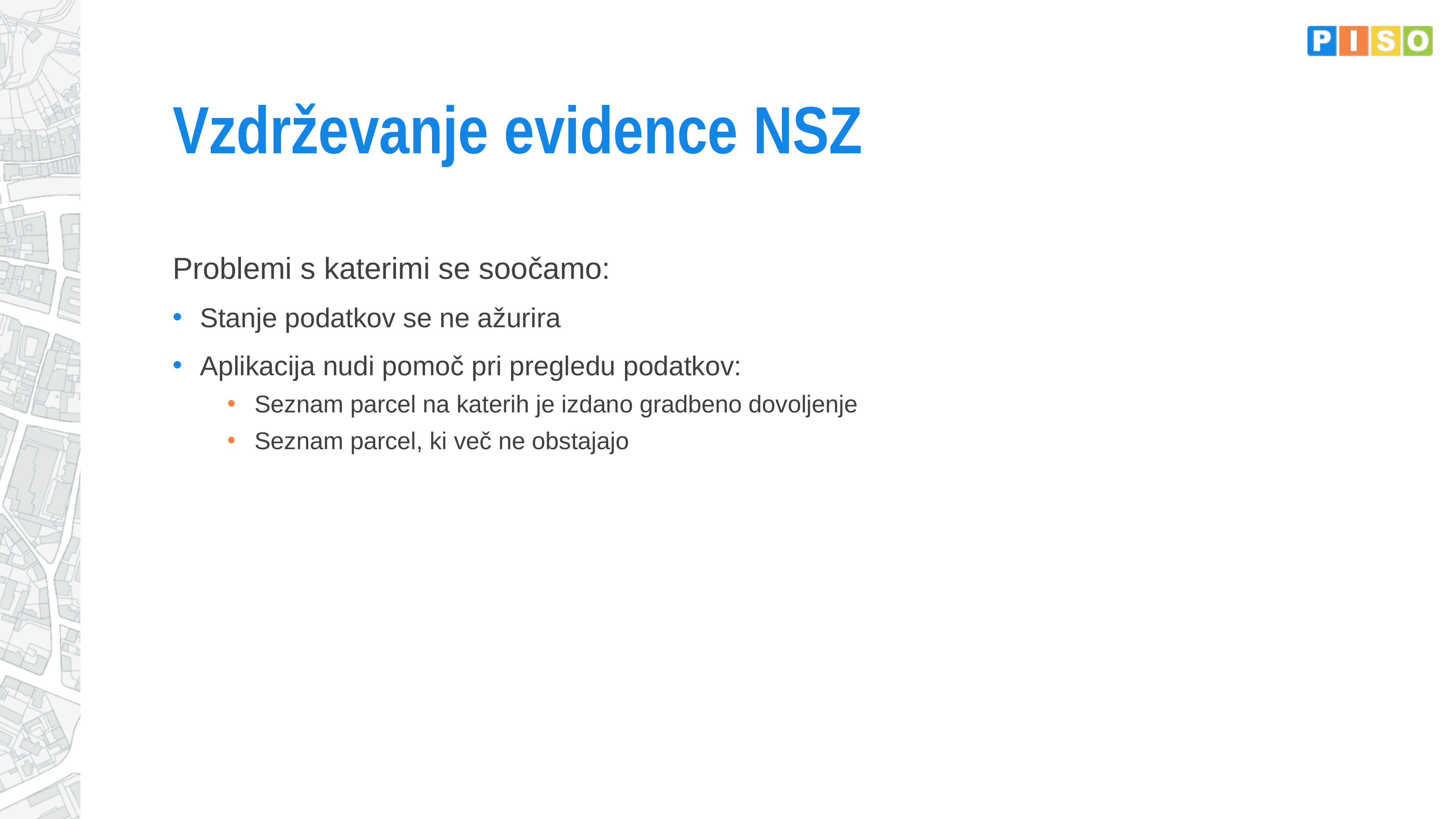

# Vzdrževanje evidence NSZ

Problemi s katerimi se soočamo:
Stanje podatkov se ne ažurira
Aplikacija nudi pomoč pri pregledu podatkov:
Seznam parcel na katerih je izdano gradbeno dovoljenje
Seznam parcel, ki več ne obstajajo